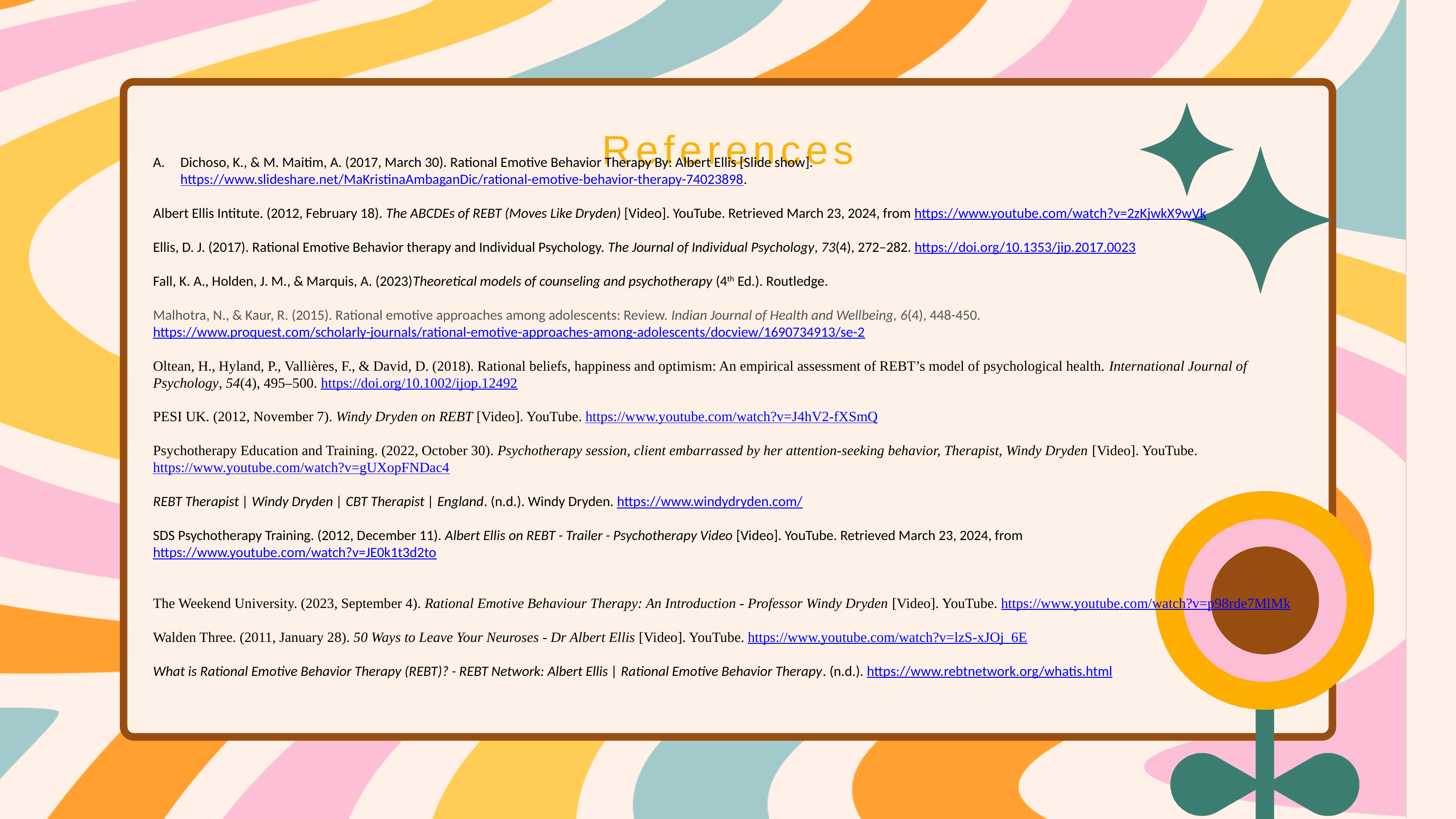

References

Dichoso, K., & M. Maitim, A. (2017, March 30). Rational Emotive Behavior Therapy By: Albert Ellis [Slide show]. https://www.slideshare.net/MaKristinaAmbaganDic/rational-emotive-behavior-therapy-74023898.

Albert Ellis Intitute. (2012, February 18). The ABCDEs of REBT (Moves Like Dryden) [Video]. YouTube. Retrieved March 23, 2024, from https://www.youtube.com/watch?v=2zKjwkX9wVk

Ellis, D. J. (2017). Rational Emotive Behavior therapy and Individual Psychology. The Journal of Individual Psychology, 73(4), 272–282. https://doi.org/10.1353/jip.2017.0023

Fall, K. A., Holden, J. M., & Marquis, A. (2023)Theoretical models of counseling and psychotherapy (4th Ed.). Routledge.

Malhotra, N., & Kaur, R. (2015). Rational emotive approaches among adolescents: Review. Indian Journal of Health and Wellbeing, 6(4), 448-450. https://www.proquest.com/scholarly-journals/rational-emotive-approaches-among-adolescents/docview/1690734913/se-2

Oltean, H., Hyland, P., Vallières, F., & David, D. (2018). Rational beliefs, happiness and optimism: An empirical assessment of REBT’s model of psychological health. International Journal of Psychology, 54(4), 495–500. https://doi.org/10.1002/ijop.12492

PESI UK. (2012, November 7). Windy Dryden on REBT [Video]. YouTube. https://www.youtube.com/watch?v=J4hV2-fXSmQ

Psychotherapy Education and Training. (2022, October 30). Psychotherapy session, client embarrassed by her attention-seeking behavior, Therapist, Windy Dryden [Video]. YouTube. https://www.youtube.com/watch?v=gUXopFNDac4

REBT Therapist | Windy Dryden | CBT Therapist | England. (n.d.). Windy Dryden. https://www.windydryden.com/

SDS Psychotherapy Training. (2012, December 11). Albert Ellis on REBT - Trailer - Psychotherapy Video [Video]. YouTube. Retrieved March 23, 2024, from https://www.youtube.com/watch?v=JE0k1t3d2to

The Weekend University. (2023, September 4). Rational Emotive Behaviour Therapy: An Introduction - Professor Windy Dryden [Video]. YouTube. https://www.youtube.com/watch?v=p98rde7MlMk

Walden Three. (2011, January 28). 50 Ways to Leave Your Neuroses - Dr Albert Ellis [Video]. YouTube. https://www.youtube.com/watch?v=lzS-xJOj_6E
What is Rational Emotive Behavior Therapy (REBT)? - REBT Network: Albert Ellis | Rational Emotive Behavior Therapy. (n.d.). https://www.rebtnetwork.org/whatis.html